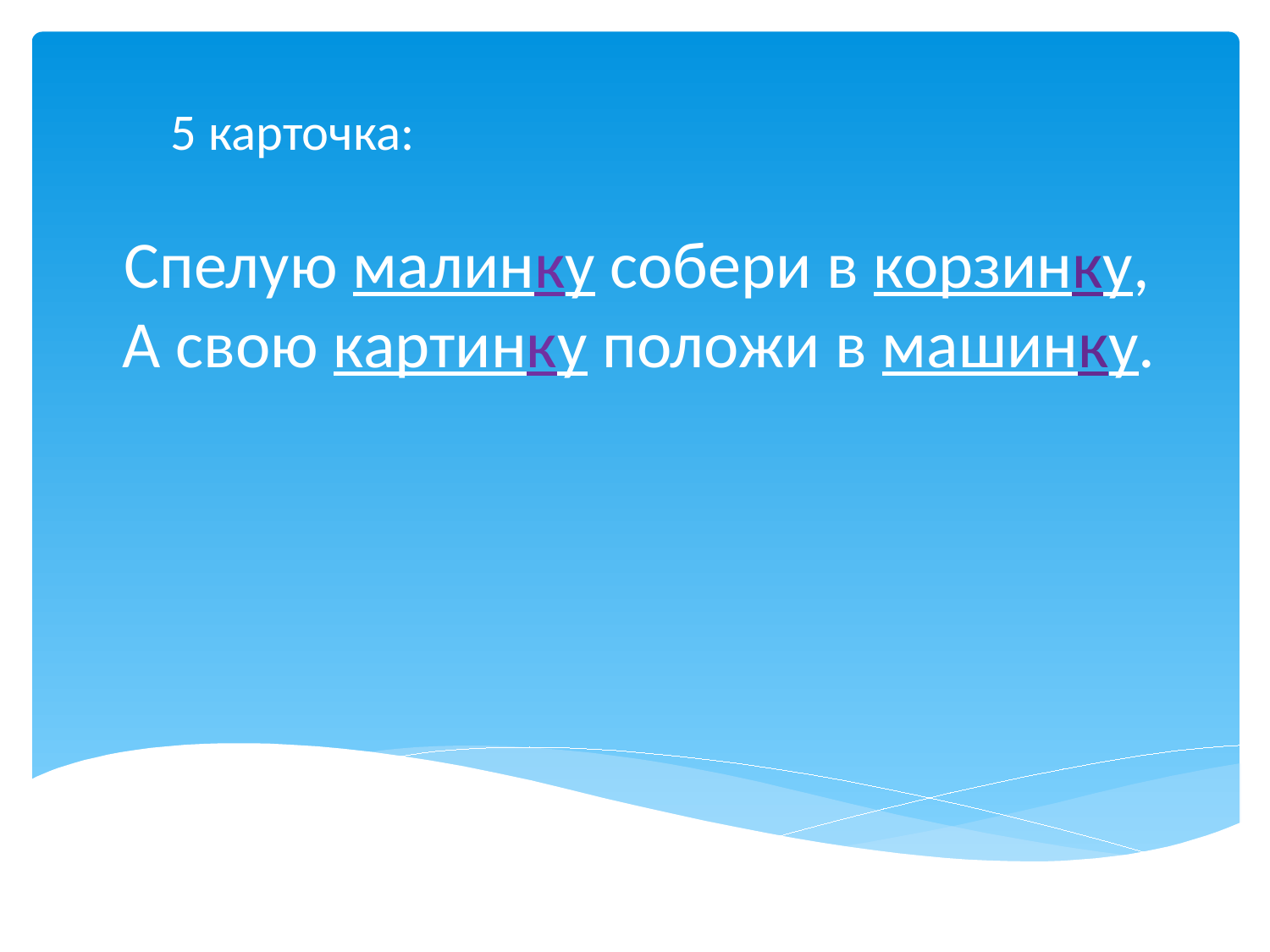

# 5 карточка: Спелую малинку собери в корзинку, А свою картинку положи в машинку.